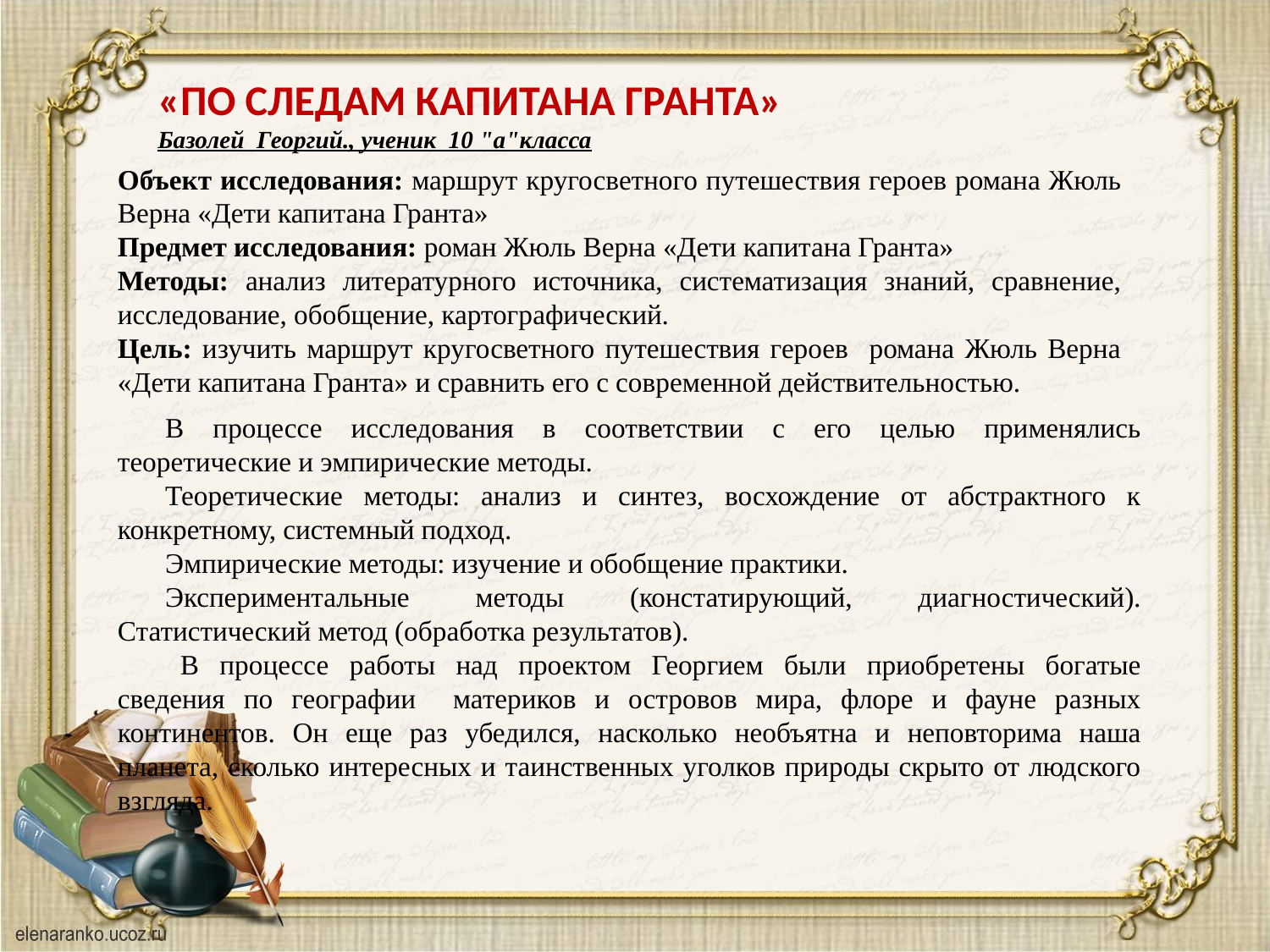

#
«ПО СЛЕДАМ КАПИТАНА ГРАНТА»
Базолей  Георгий., ученик  10 "а"класса
Объект исследования: маршрут кругосветного путешествия героев романа Жюль Верна «Дети капитана Гранта»
Предмет исследования: роман Жюль Верна «Дети капитана Гранта»
Методы: анализ литературного источника, систематизация знаний, сравнение, исследование, обобщение, картографический.
Цель: изучить маршрут кругосветного путешествия героев  романа Жюль Верна «Дети капитана Гранта» и сравнить его с современной действительностью.

В процессе исследования в соответствии с его целью применялись теоретические и эмпирические методы.
Теоретические методы: анализ и синтез, восхождение от абстрактного к конкретному, системный подход.
Эмпирические методы: изучение и обобщение практики.
Экспериментальные методы (констатирующий, диагностический). Статистический метод (обработка результатов).
В процессе работы над проектом Георгием были приобретены богатые сведения по географии  материков и островов мира, флоре и фауне разных континентов. Он еще раз убедился, насколько необъятна и неповторима наша планета, сколько интересных и таинственных уголков природы скрыто от людского взгляда.